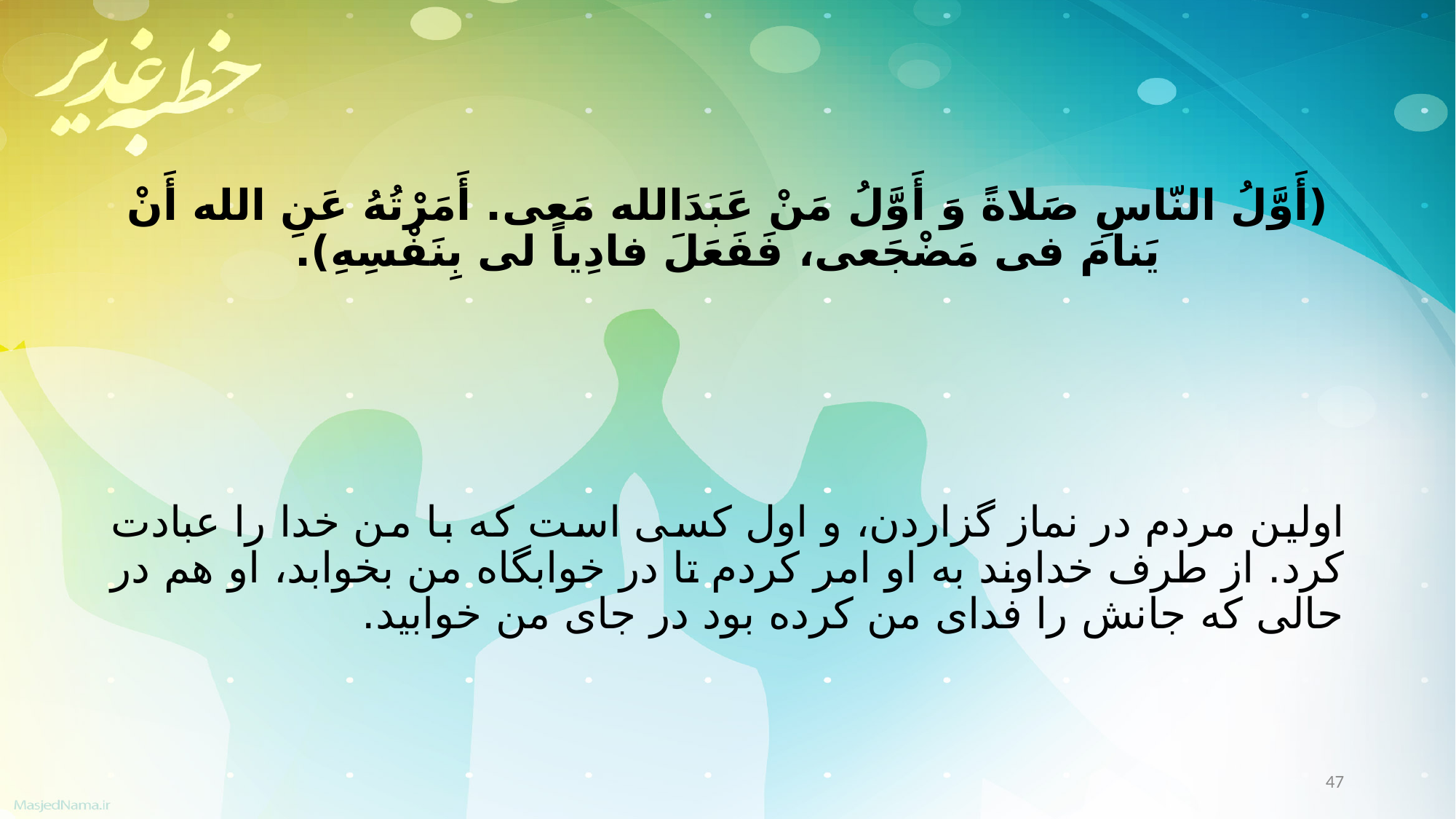

(أَوَّلُ النّاسِ صَلاةً وَ أَوَّلُ مَنْ عَبَدَالله مَعی. أَمَرْتُهُ عَنِ الله أَنْ یَنامَ فی مَضْجَعی، فَفَعَلَ فادِیاً لی بِنَفْسِهِ).
اولین مردم در نماز گزاردن، و اول کسى است که با من خدا را عبادت کرد. از طرف خداوند به او امر کردم تا در خوابگاه من بخوابد، او هم در حالى که جانش را فداى من کرده بود در جاى من خوابید.
47